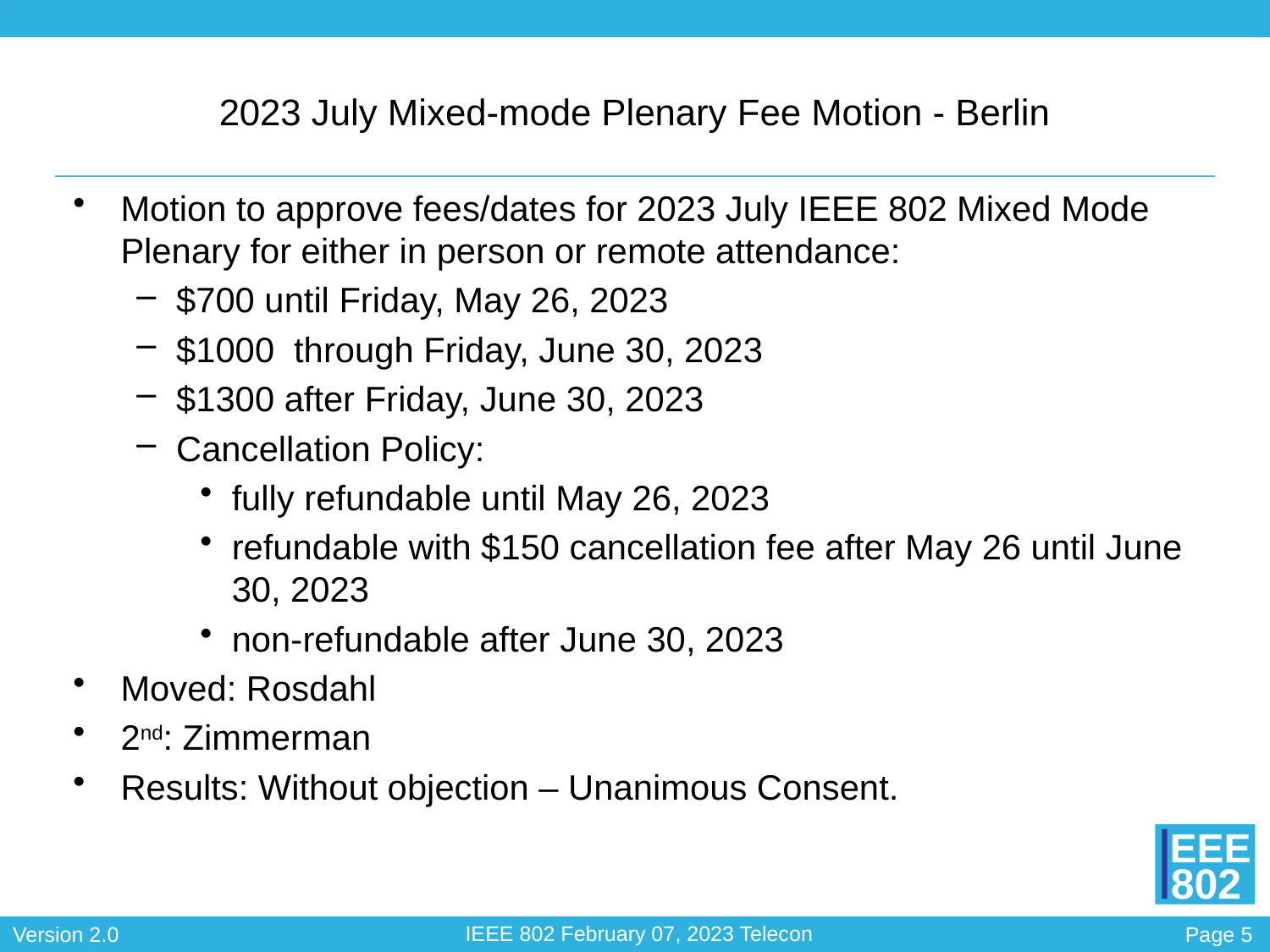

# 2023 July Mixed-mode Plenary Fee Motion - Berlin
Motion to approve fees/dates for 2023 July IEEE 802 Mixed Mode Plenary for either in person or remote attendance:
$700 until Friday, May 26, 2023
$1000  through Friday, June 30, 2023
$1300 after Friday, June 30, 2023
Cancellation Policy:
fully refundable until May 26, 2023
refundable with $150 cancellation fee after May 26 until June 30, 2023
non-refundable after June 30, 2023
Moved: Rosdahl
2nd: Zimmerman
Results: Without objection – Unanimous Consent.